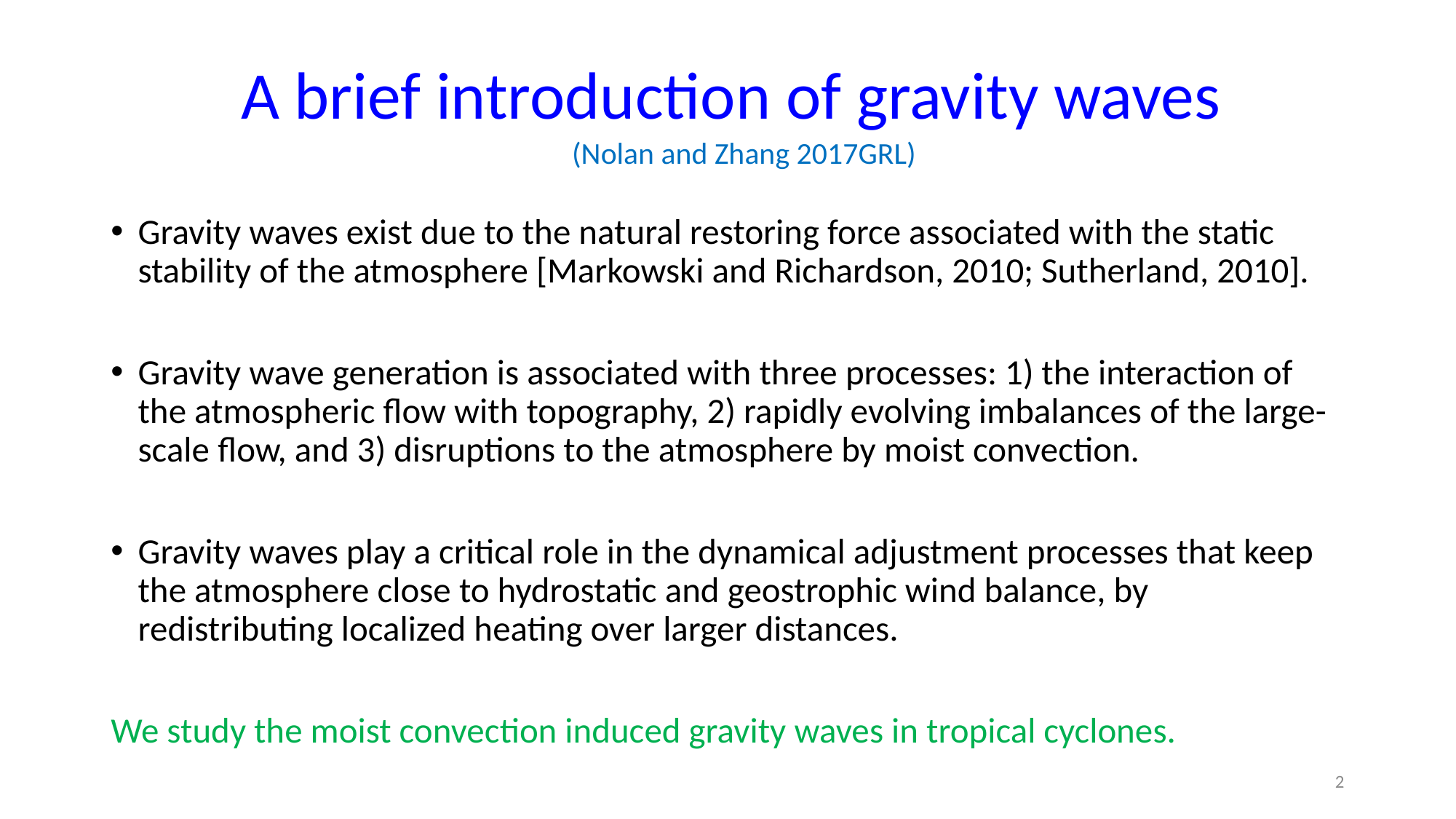

# A brief introduction of gravity waves
(Nolan and Zhang 2017GRL)
Gravity waves exist due to the natural restoring force associated with the static stability of the atmosphere [Markowski and Richardson, 2010; Sutherland, 2010].

Gravity wave generation is associated with three processes: 1) the interaction of the atmospheric flow with topography, 2) rapidly evolving imbalances of the large-scale flow, and 3) disruptions to the atmosphere by moist convection.

Gravity waves play a critical role in the dynamical adjustment processes that keep the atmosphere close to hydrostatic and geostrophic wind balance, by redistributing localized heating over larger distances.

We study the moist convection induced gravity waves in tropical cyclones.
2